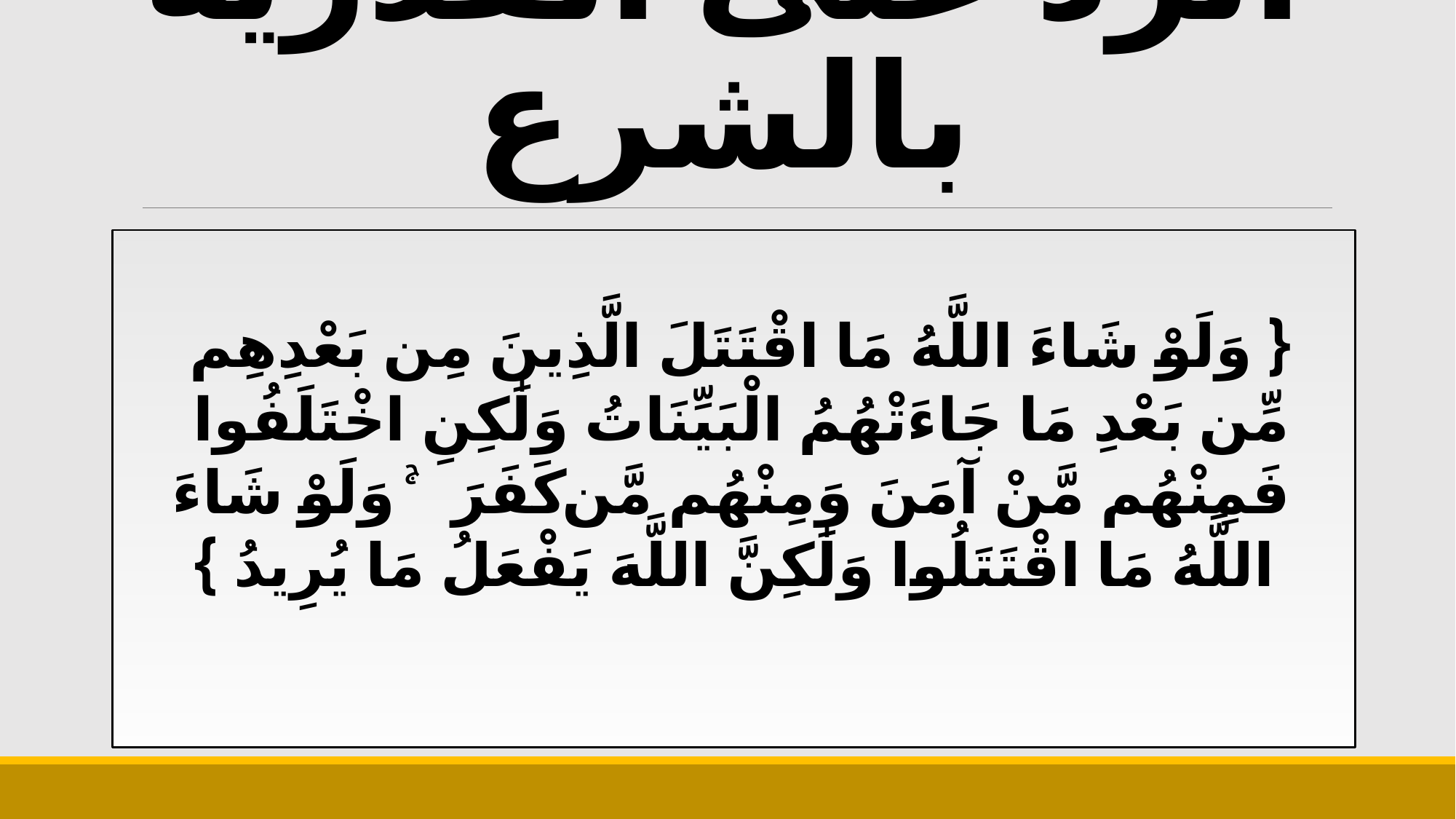

# الرد على القدرية بالشرع

{ وَلَوْ شَاءَ اللَّهُ مَا اقْتَتَلَ الَّذِينَ مِن بَعْدِهِم
مِّن بَعْدِ مَا جَاءَتْهُمُ الْبَيِّنَاتُ وَلَٰكِنِ اخْتَلَفُوا
فَمِنْهُم مَّنْ آمَنَ وَمِنْهُم مَّن كَفَرَ ۚ وَلَوْ شَاءَ
اللَّهُ مَا اقْتَتَلُوا وَلَٰكِنَّ اللَّهَ يَفْعَلُ مَا يُرِيدُ }